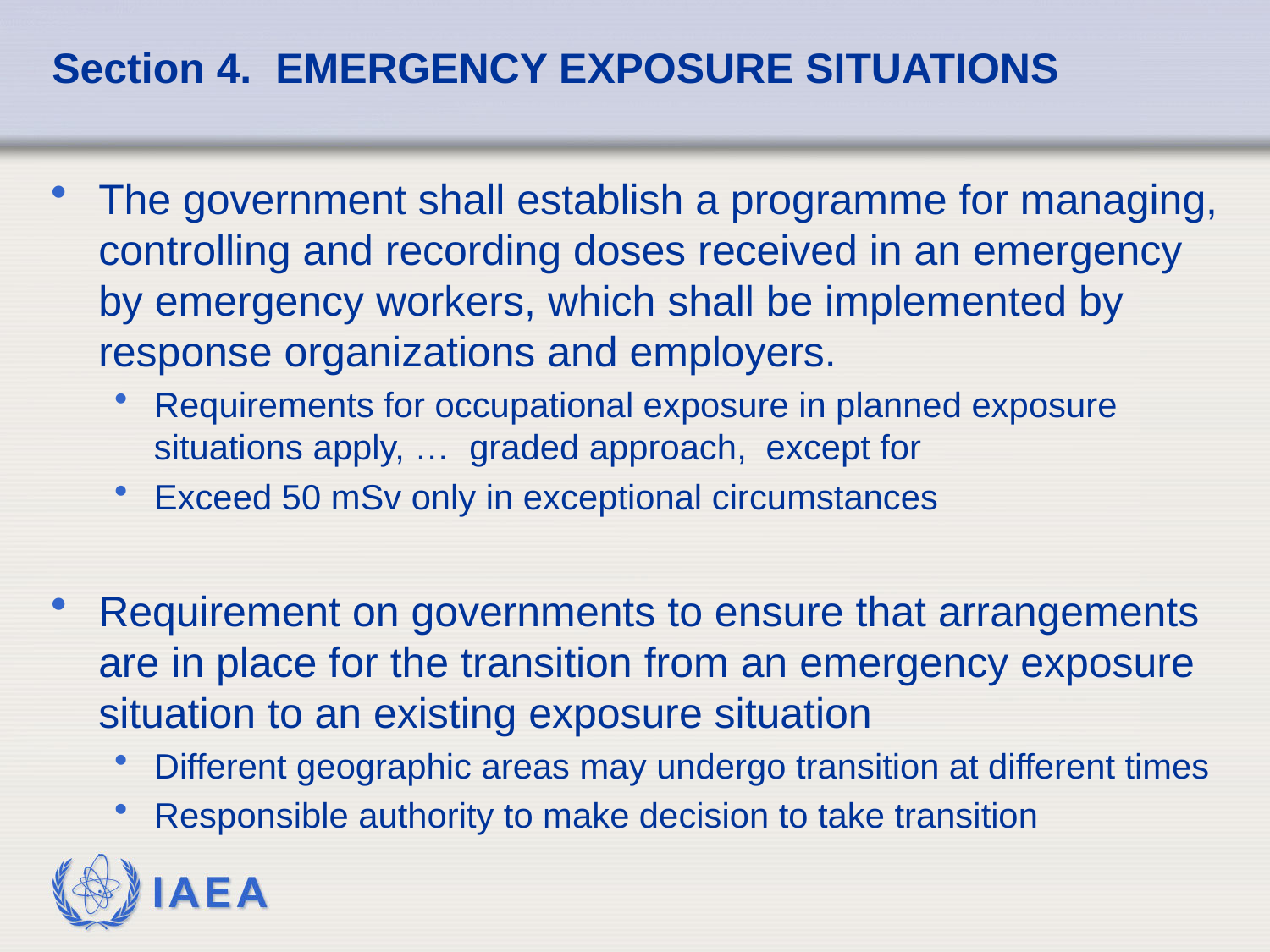

# Section 4.  EMERGENCY EXPOSURE SITUATIONS
The government shall establish a programme for managing, controlling and recording doses received in an emergency by emergency workers, which shall be implemented by response organizations and employers.
Requirements for occupational exposure in planned exposure situations apply, …  graded approach,  except for
Exceed 50 mSv only in exceptional circumstances

Requirement on governments to ensure that arrangements are in place for the transition from an emergency exposure situation to an existing exposure situation
Different geographic areas may undergo transition at different times
Responsible authority to make decision to take transition